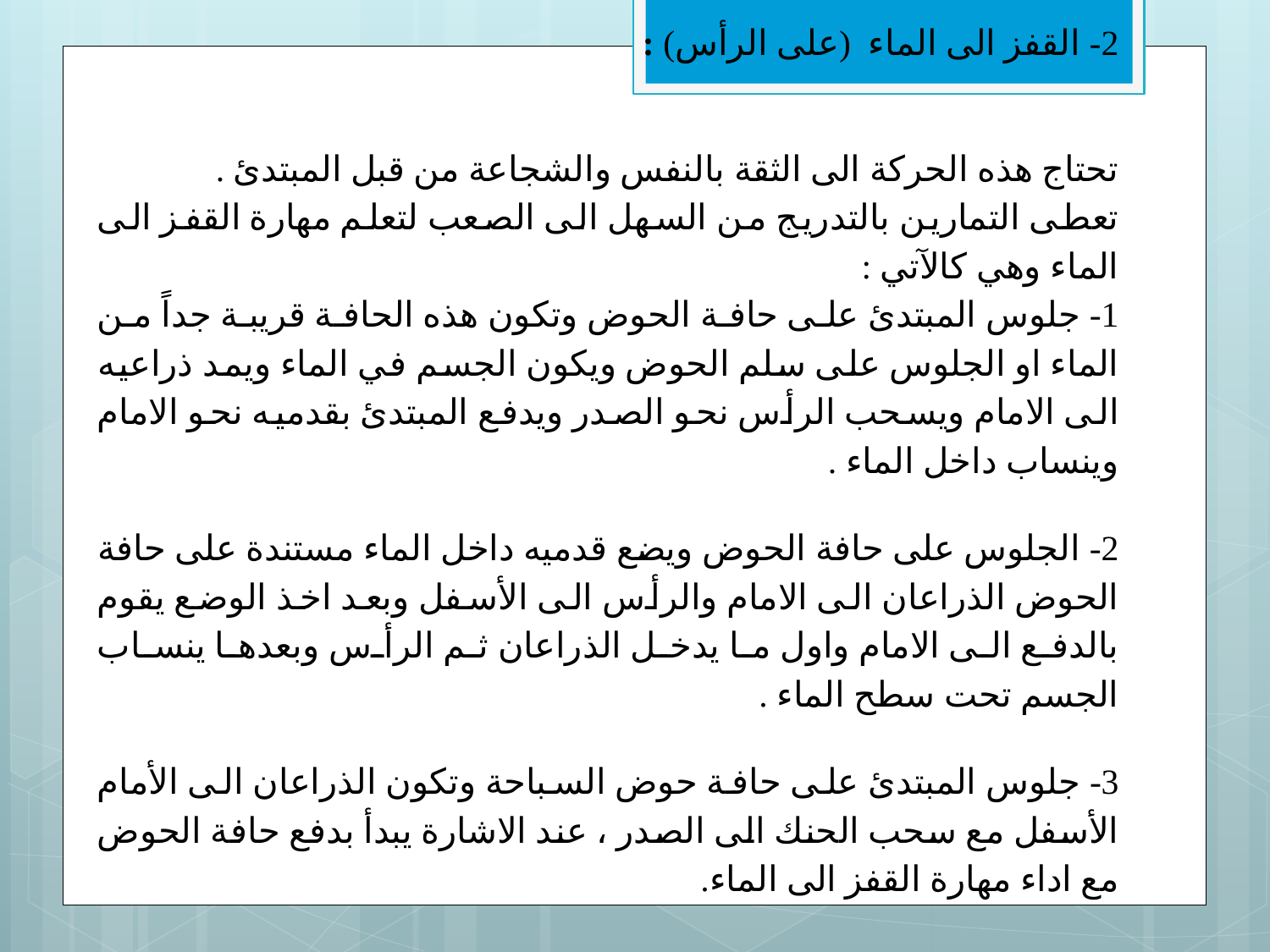

2- القفز الى الماء  (على الرأس) :

تحتاج هذه الحركة الى الثقة بالنفس والشجاعة من قبل المبتدئ .
تعطى التمارين بالتدريج من السهل الى الصعب لتعلم مهارة القفز الى الماء وهي كالآتي :
1- جلوس المبتدئ على حافة الحوض وتكون هذه الحافة قريبة جداً من الماء او الجلوس على سلم الحوض ويكون الجسم في الماء ويمد ذراعيه الى الامام ويسحب الرأس نحو الصدر ويدفع المبتدئ بقدميه نحو الامام وينساب داخل الماء .

2- الجلوس على حافة الحوض ويضع قدميه داخل الماء مستندة على حافة الحوض الذراعان الى الامام والرأس الى الأسفل وبعد اخذ الوضع يقوم بالدفع الى الامام واول ما يدخل الذراعان ثم الرأس وبعدها ينساب الجسم تحت سطح الماء .

3- جلوس المبتدئ على حافة حوض السباحة وتكون الذراعان الى الأمام الأسفل مع سحب الحنك الى الصدر ، عند الاشارة يبدأ بدفع حافة الحوض مع اداء مهارة القفز الى الماء.